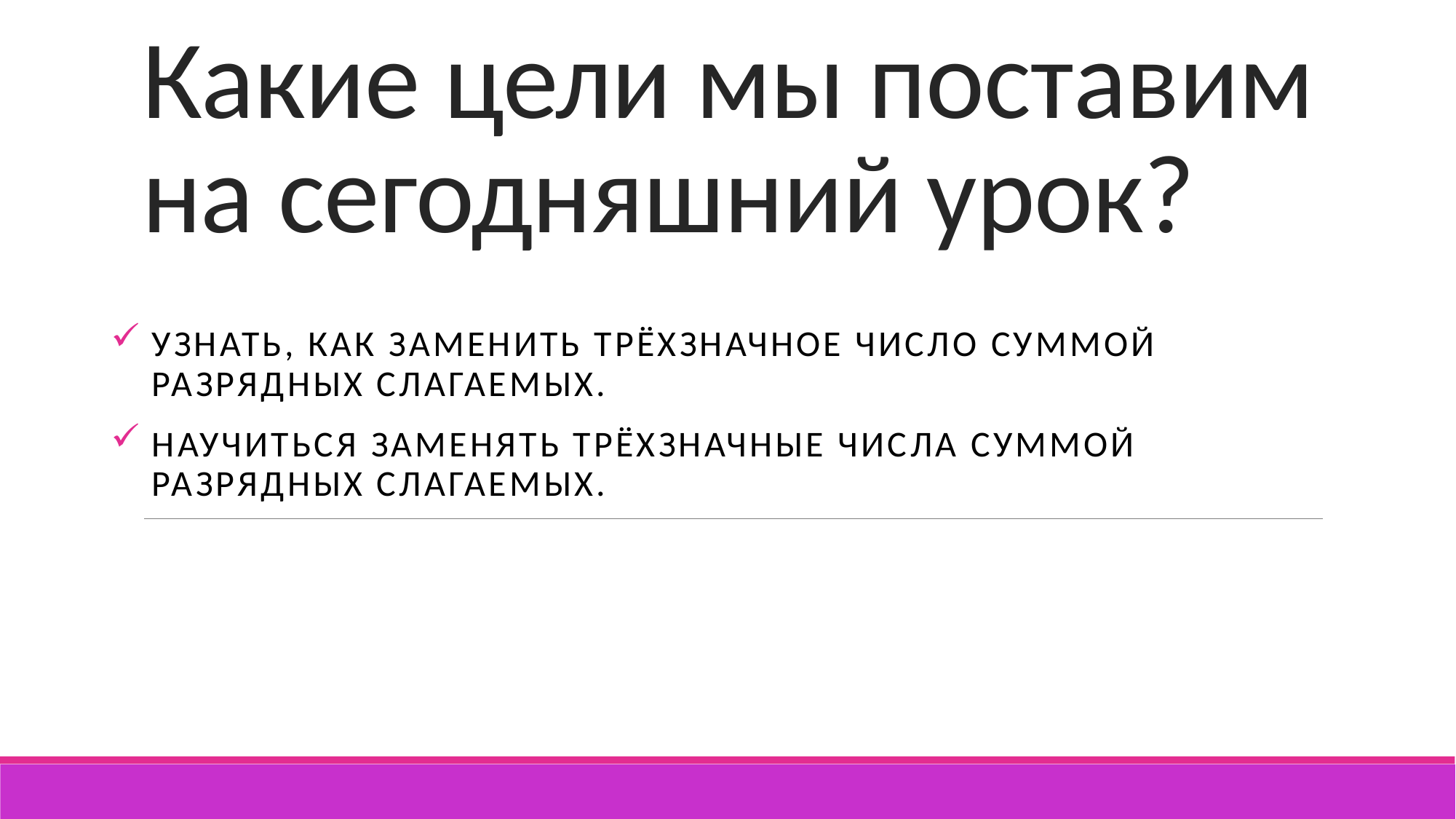

# Какие цели мы поставим на сегодняшний урок?
Узнать, как заменить трёхзначное число суммой разрядных слагаемых.
Научиться заменять трёхзначные числа суммой разрядных слагаемых.